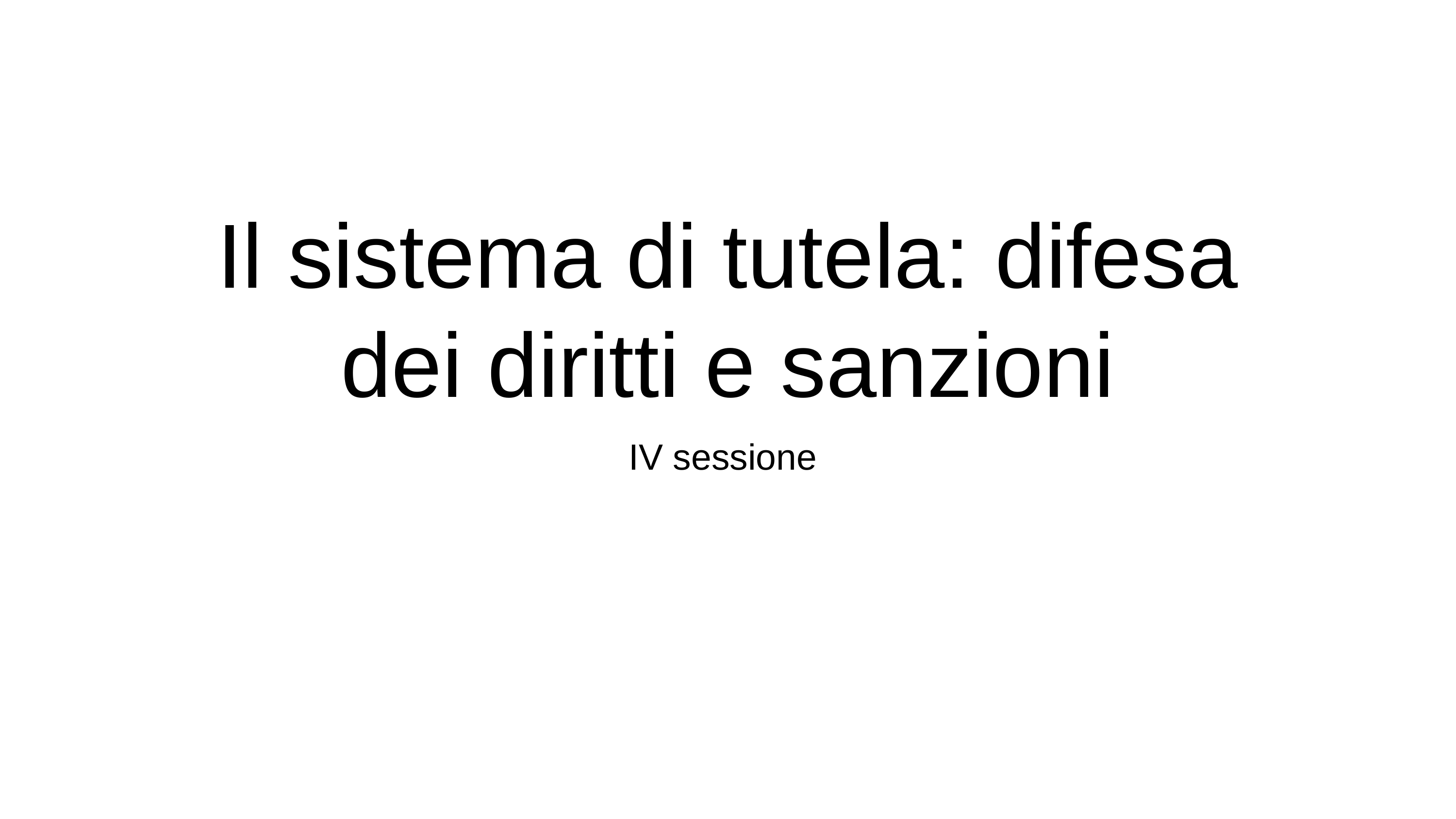

# Il sistema di tutela: difesa dei diritti e sanzioni
IV sessione